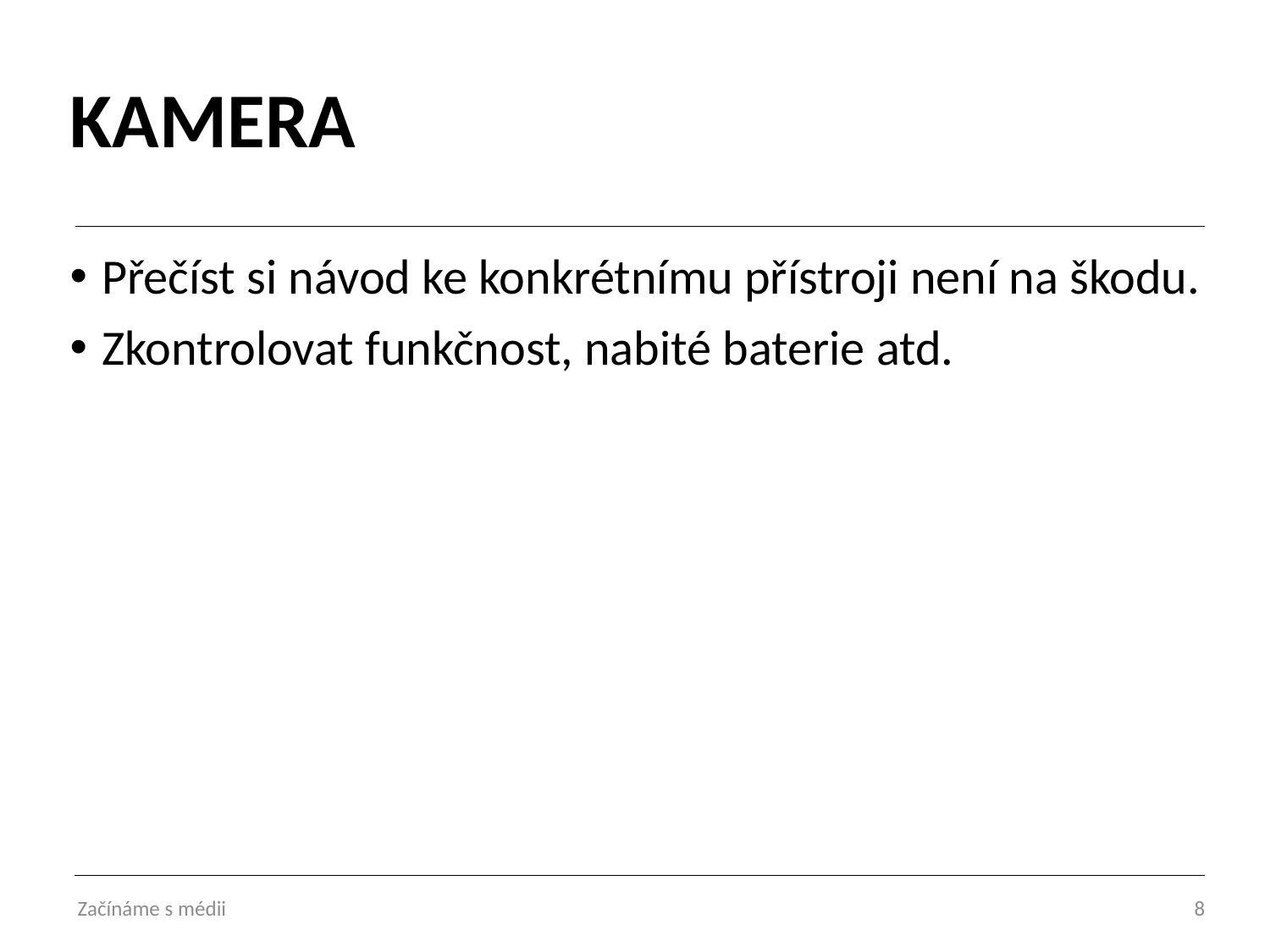

# KAMERA
Přečíst si návod ke konkrétnímu přístroji není na škodu.
Zkontrolovat funkčnost, nabité baterie atd.

Začínáme s médii
8